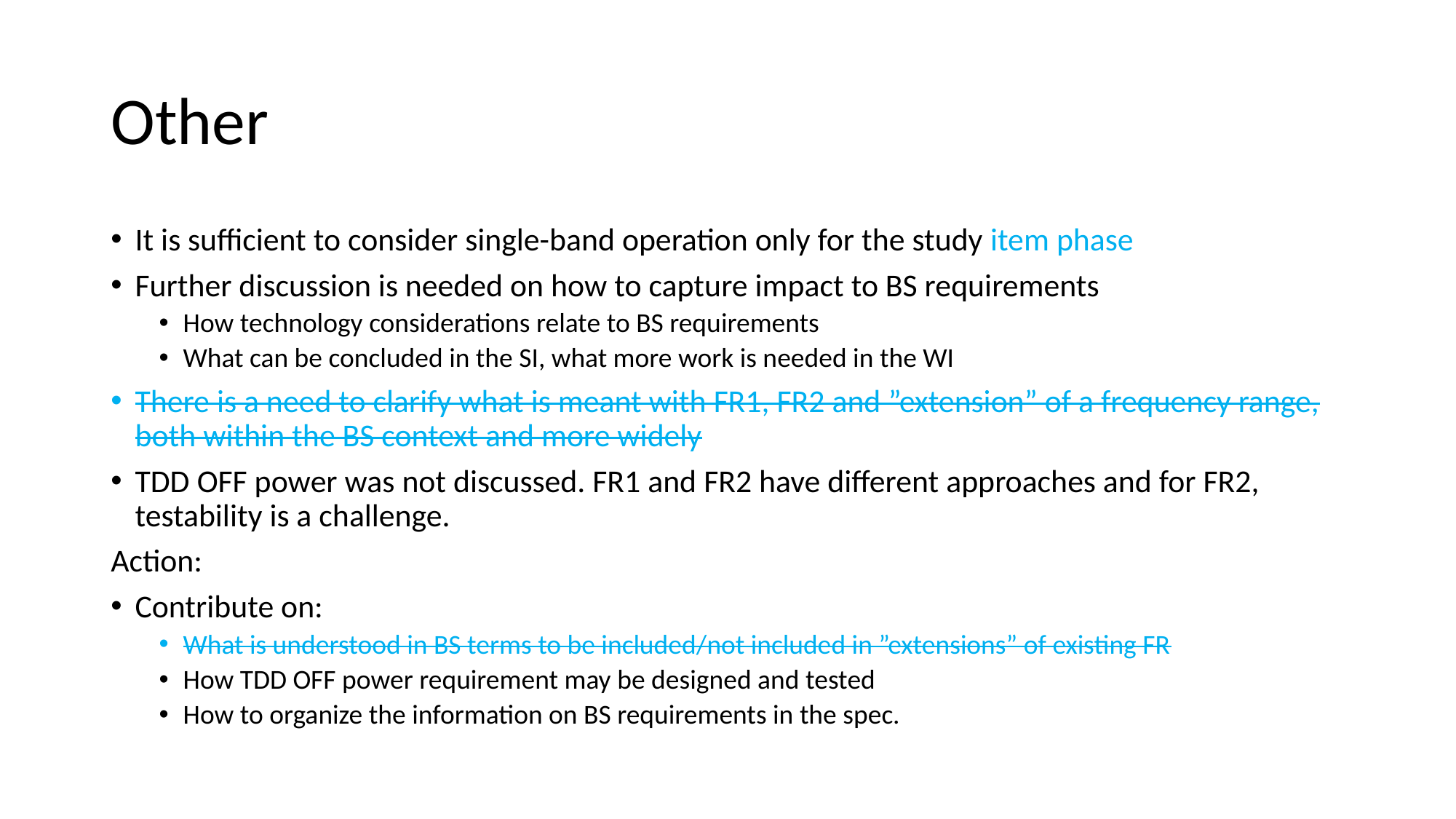

# Other
It is sufficient to consider single-band operation only for the study item phase
Further discussion is needed on how to capture impact to BS requirements
How technology considerations relate to BS requirements
What can be concluded in the SI, what more work is needed in the WI
There is a need to clarify what is meant with FR1, FR2 and ”extension” of a frequency range, both within the BS context and more widely
TDD OFF power was not discussed. FR1 and FR2 have different approaches and for FR2, testability is a challenge.
Action:
Contribute on:
What is understood in BS terms to be included/not included in ”extensions” of existing FR
How TDD OFF power requirement may be designed and tested
How to organize the information on BS requirements in the spec.